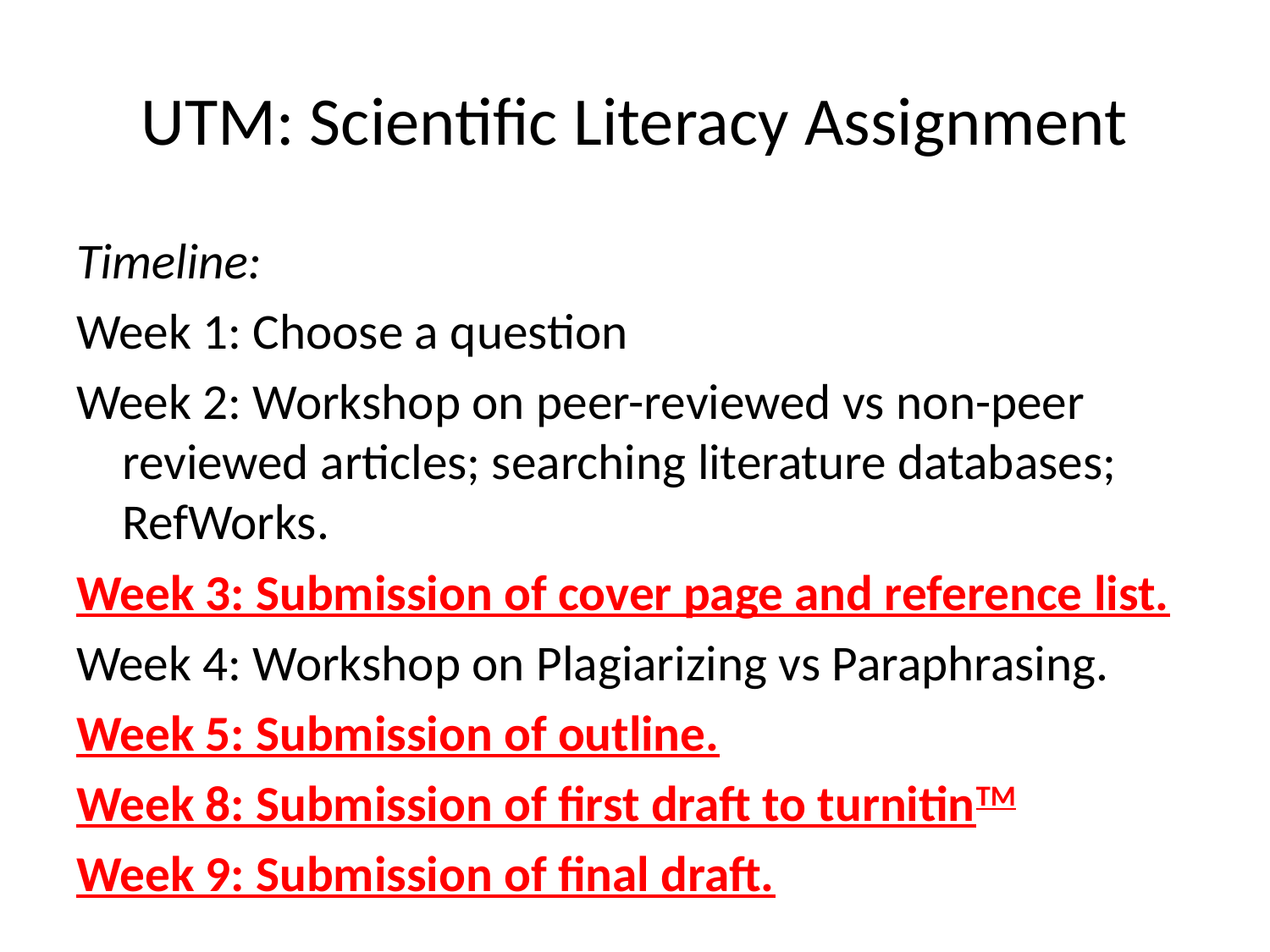

# UTM: Scientific Literacy Assignment
Timeline:
Week 1: Choose a question
Week 2: Workshop on peer-reviewed vs non-peer reviewed articles; searching literature databases; RefWorks.
Week 3: Submission of cover page and reference list.
Week 4: Workshop on Plagiarizing vs Paraphrasing.
Week 5: Submission of outline.
Week 8: Submission of first draft to turnitinTM
Week 9: Submission of final draft.